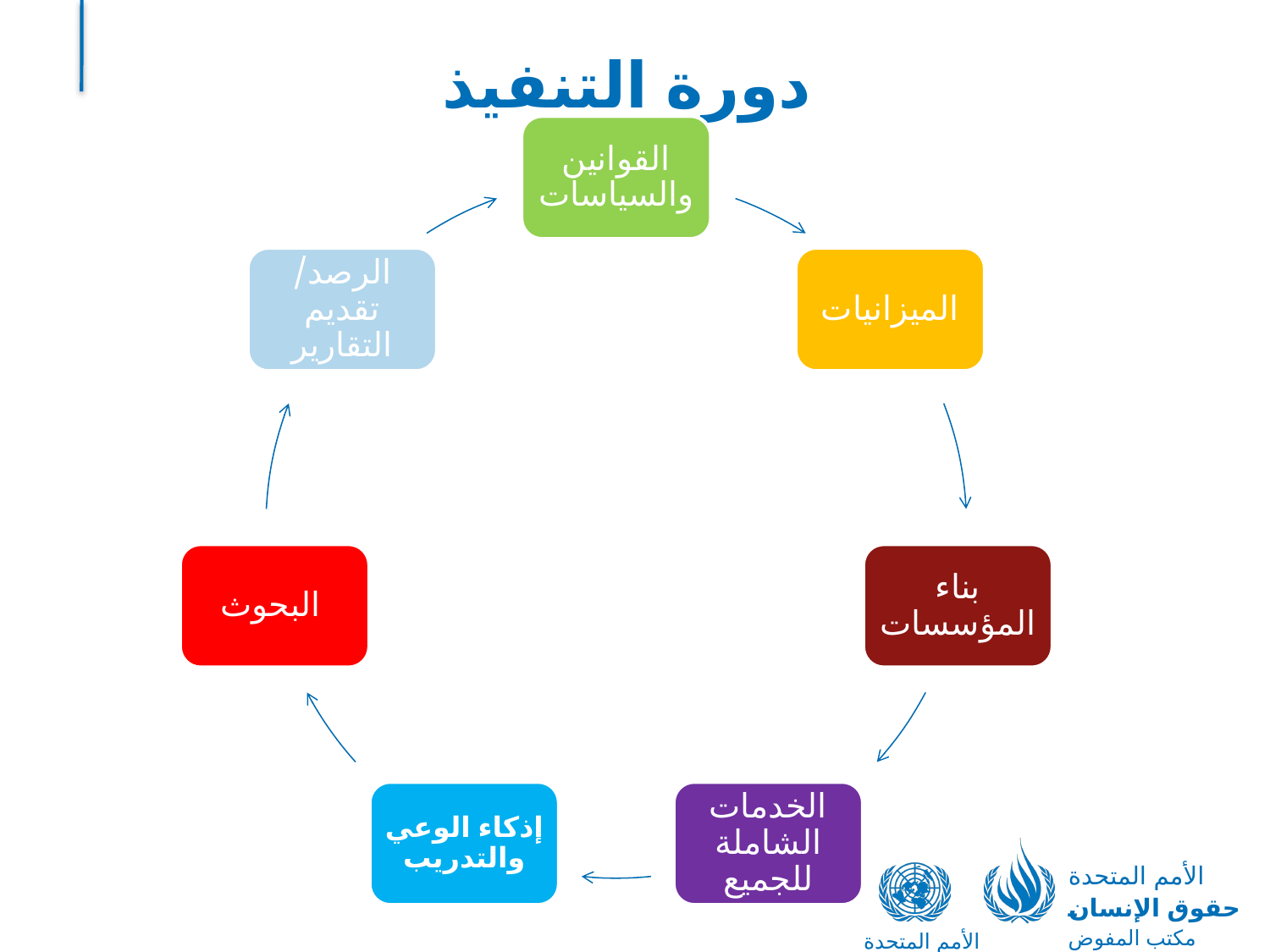

# دورة التنفيذ
القوانين والسياسات

الرصد/تقديم التقارير
الميزانيات
البحوث
بناء المؤسسات
إذكاء الوعي والتدريب
الخدمات الشاملة للجميع
الأمم المتحدة
حقوق الإنسان
مكتب المفوض السامي
الأمم المتحدة